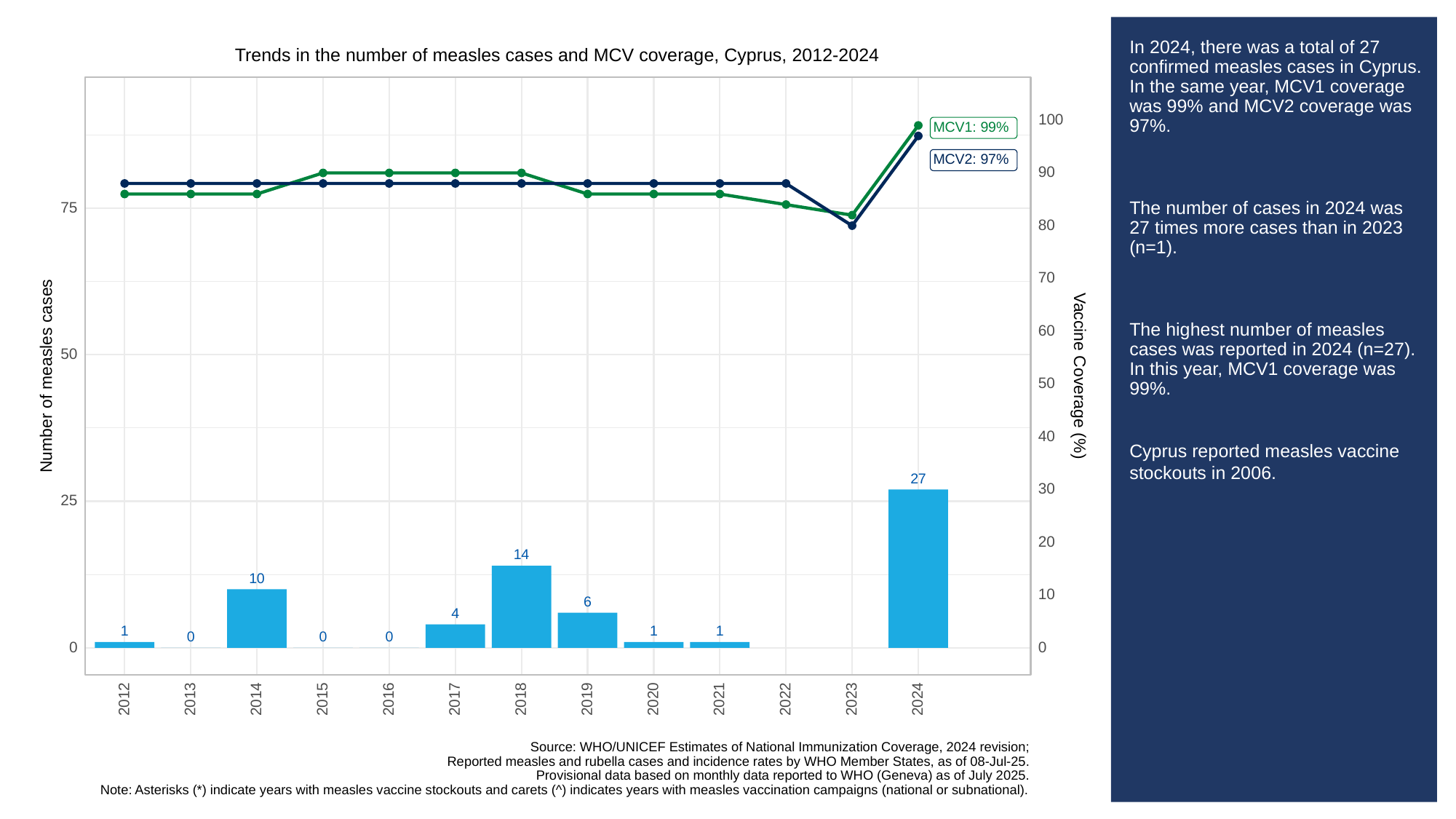

# In 2024, there was a total of 27 confirmed measles cases in Cyprus. In the same year, MCV1 coverage was 99% and MCV2 coverage was 97%.

The number of cases in 2024 was 27 times more cases than in 2023 (n=1).

The highest number of measles cases was reported in 2024 (n=27). In this year, MCV1 coverage was 99%.

Cyprus reported measles vaccine stockouts in 2006.

Trends in the number of measles cases and MCV coverage, Cyprus, 2012-2024

100

MCV1: 99%

MCV2: 97%
90

75

80

70

60
50

Vaccine Coverage (%)
Number of measles cases
50

40
27
30

25

20
14

10

10
6
4

1
1
1
0
0
0

0
0

2013
2023
2012
2014
2015
2016
2017
2018
2019
2020
2021
2022
2024
Source: WHO/UNICEF Estimates of National Immunization Coverage, 2024 revision;
Reported measles and rubella cases and incidence rates by WHO Member States, as of 08-Jul-25.
Provisional data based on monthly data reported to WHO (Geneva) as of July 2025.
Note: Asterisks (*) indicate years with measles vaccine stockouts and carets (^) indicates years with measles vaccination campaigns (national or subnational).